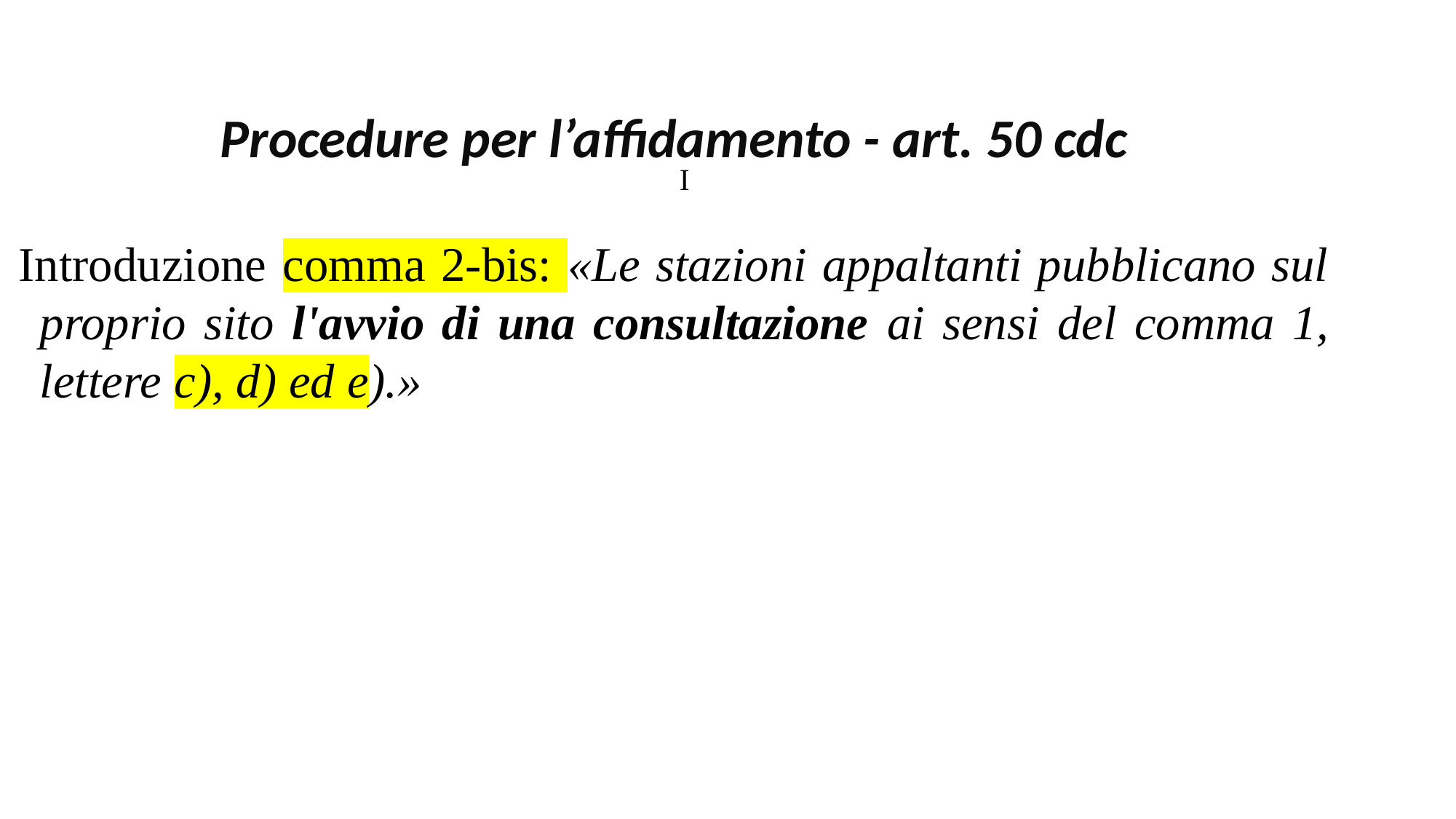

Procedure per l’affidamento - art. 50 cdc
	I

Introduzione comma 2-bis: «Le stazioni appaltanti pubblicano sul proprio sito l'avvio di una consultazione ai sensi del comma 1, lettere c), d) ed e).»